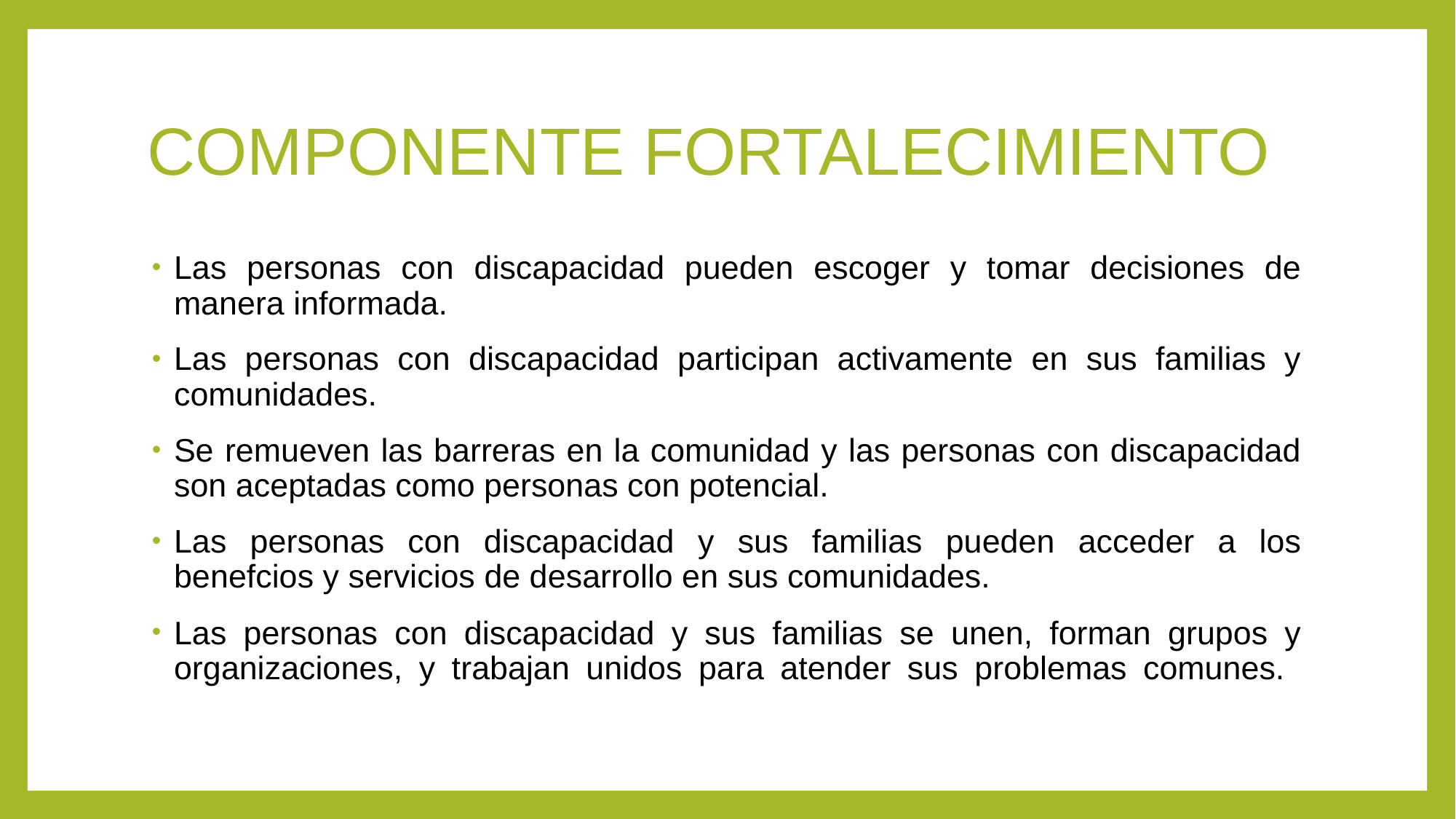

# COMPONENTE FORTALECIMIENTO
Las personas con discapacidad pueden escoger y tomar decisiones de manera informada.
Las personas con discapacidad participan activamente en sus familias y comunidades.
Se remueven las barreras en la comunidad y las personas con discapacidad son aceptadas como personas con potencial.
Las personas con discapacidad y sus familias pueden acceder a los benefcios y servicios de desarrollo en sus comunidades.
Las personas con discapacidad y sus familias se unen, forman grupos y organizaciones, y trabajan unidos para atender sus problemas comunes.